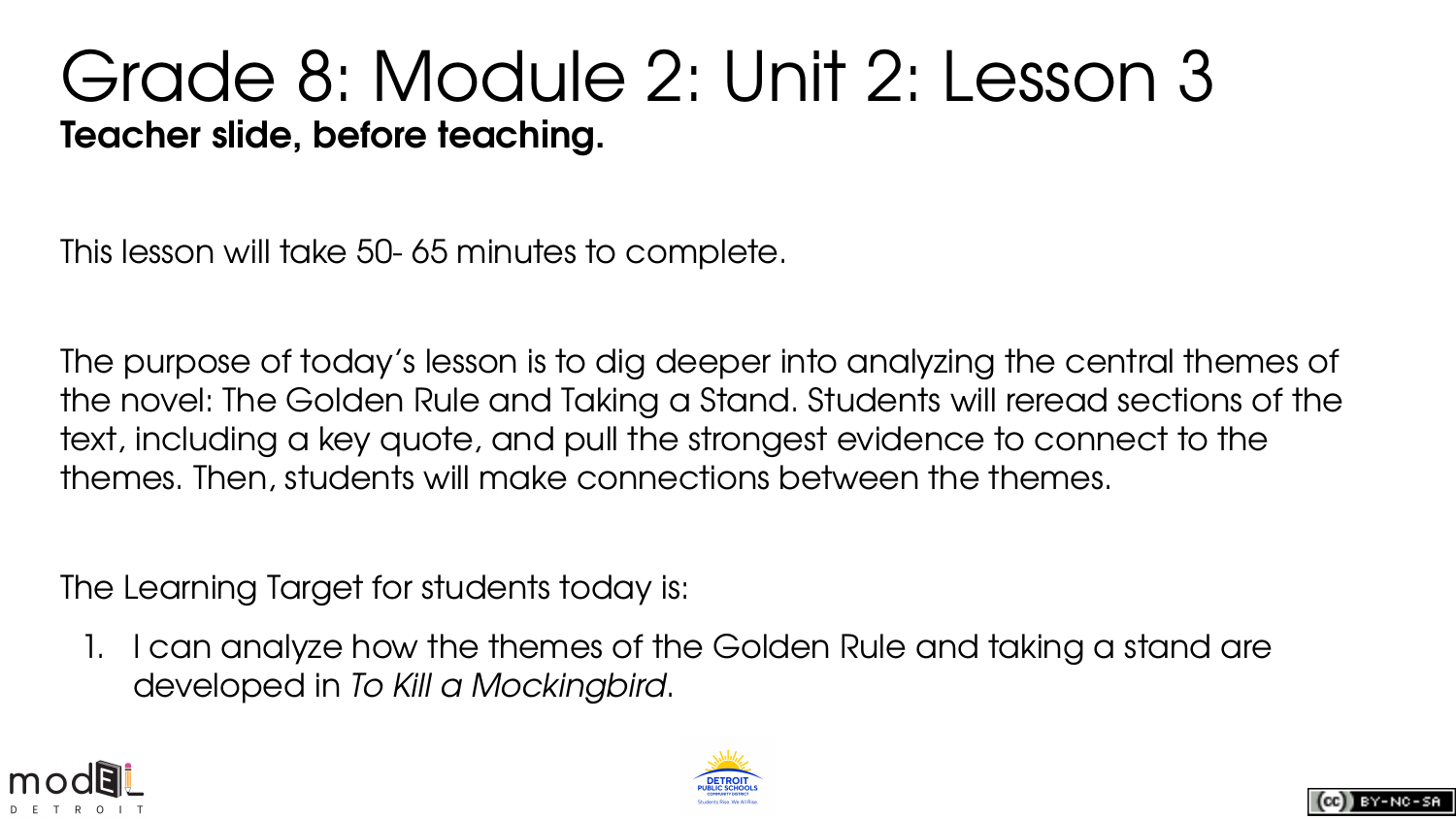

# Grade 8: Module 2: Unit 2: Lesson 3
Teacher slide, before teaching.
This lesson will take 50- 65 minutes to complete.

The purpose of today’s lesson is to dig deeper into analyzing the central themes of the novel: The Golden Rule and Taking a Stand. Students will reread sections of the text, including a key quote, and pull the strongest evidence to connect to the themes. Then, students will make connections between the themes.

The Learning Target for students today is:
I can analyze how the themes of the Golden Rule and taking a stand are developed in To Kill a Mockingbird.